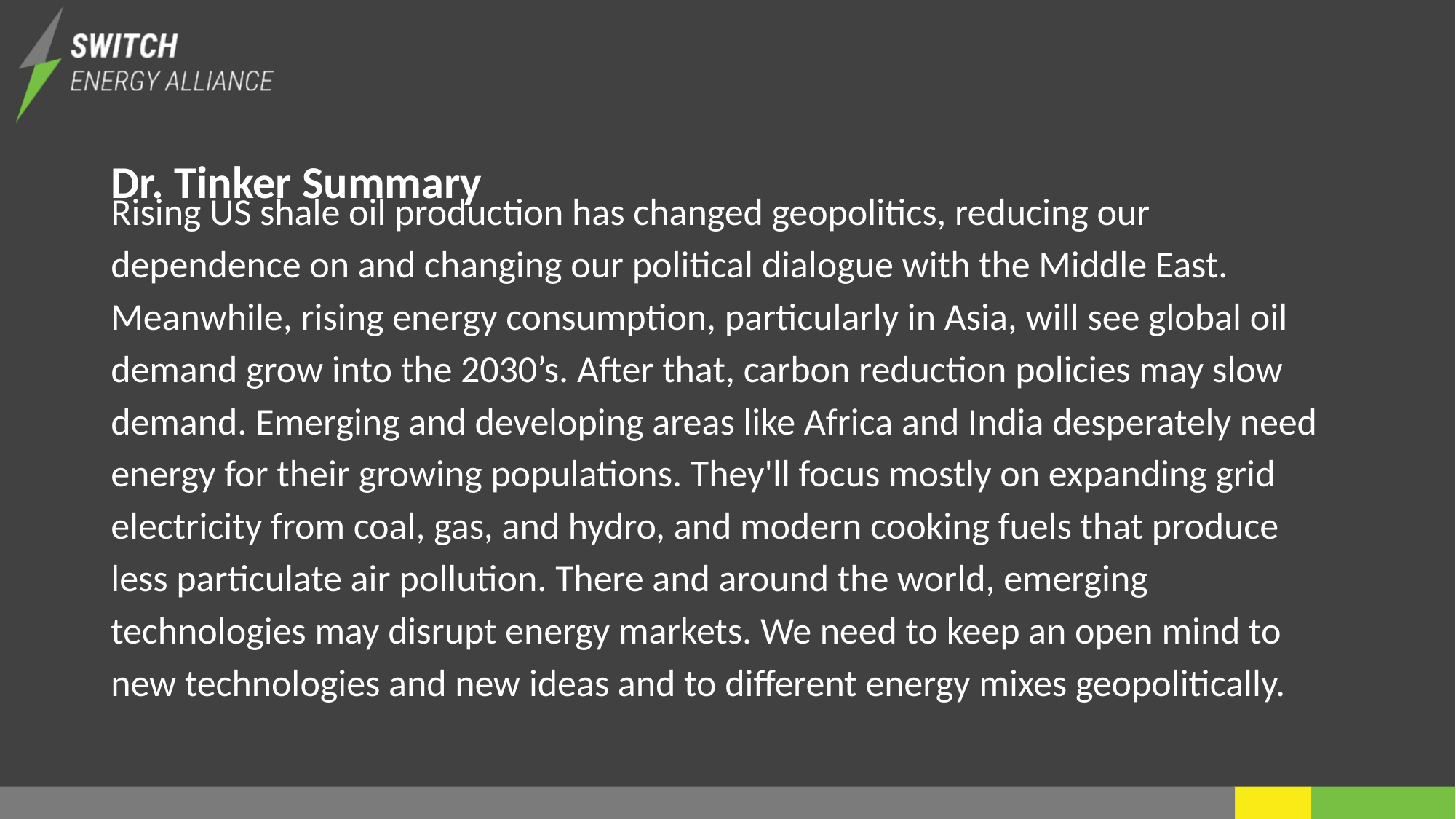

# Dr. Tinker Summary

Rising US shale oil production has changed geopolitics, reducing our dependence on and changing our political dialogue with the Middle East. Meanwhile, rising energy consumption, particularly in Asia, will see global oil demand grow into the 2030’s. After that, carbon reduction policies may slow demand. Emerging and developing areas like Africa and India desperately need energy for their growing populations. They'll focus mostly on expanding grid electricity from coal, gas, and hydro, and modern cooking fuels that produce less particulate air pollution. There and around the world, emerging technologies may disrupt energy markets. We need to keep an open mind to new technologies and new ideas and to different energy mixes geopolitically.